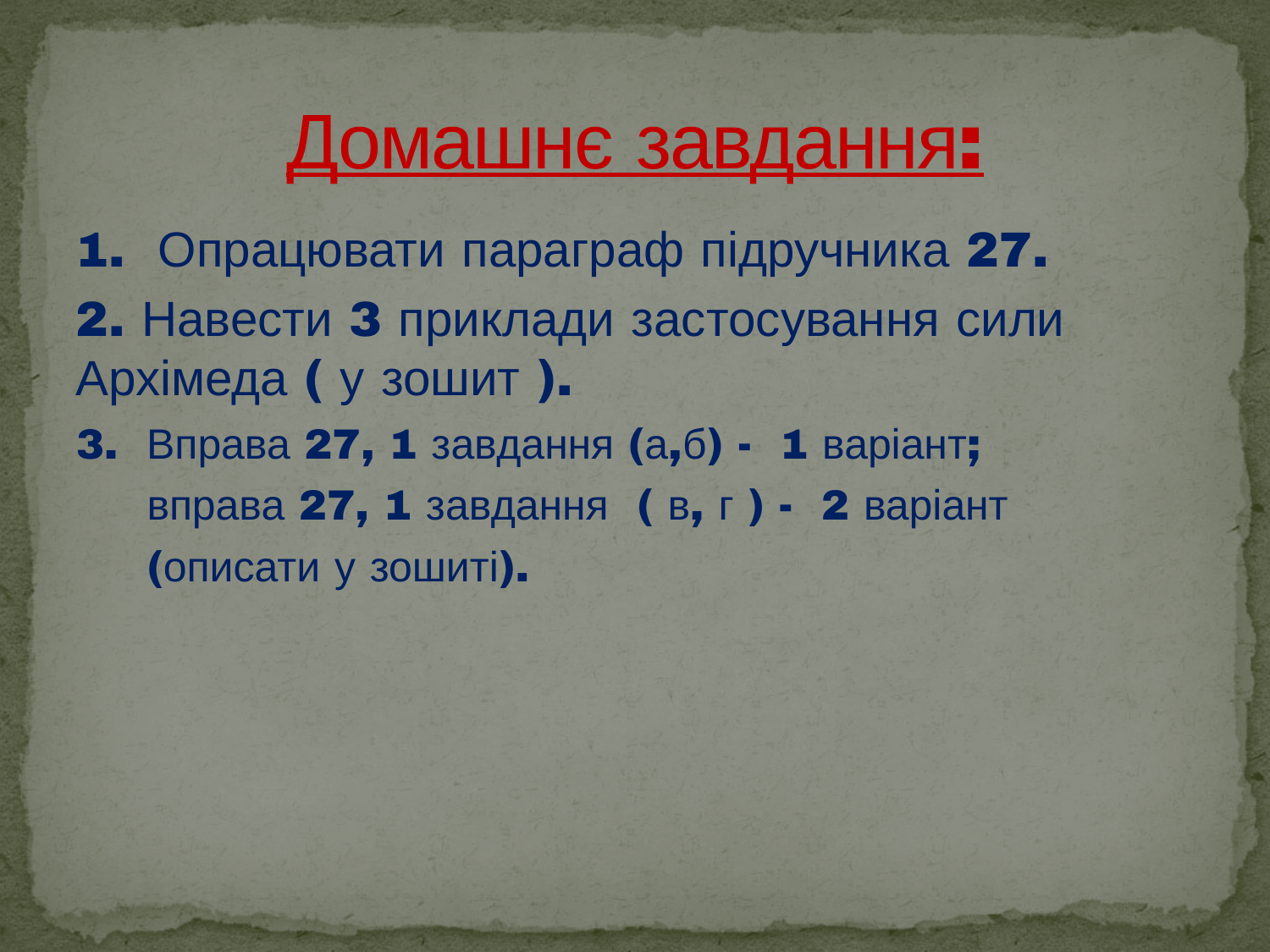

# Домашнє завдання:
1.  Опрацювати параграф підручника 27.
2. Навести 3 приклади застосування сили Архімеда ( у зошит ).
3.  Вправа 27, 1 завдання (а,б) -  1 варіант;
     вправа 27, 1 завдання  ( в, г ) -  2 варіант
     (описати у зошиті).